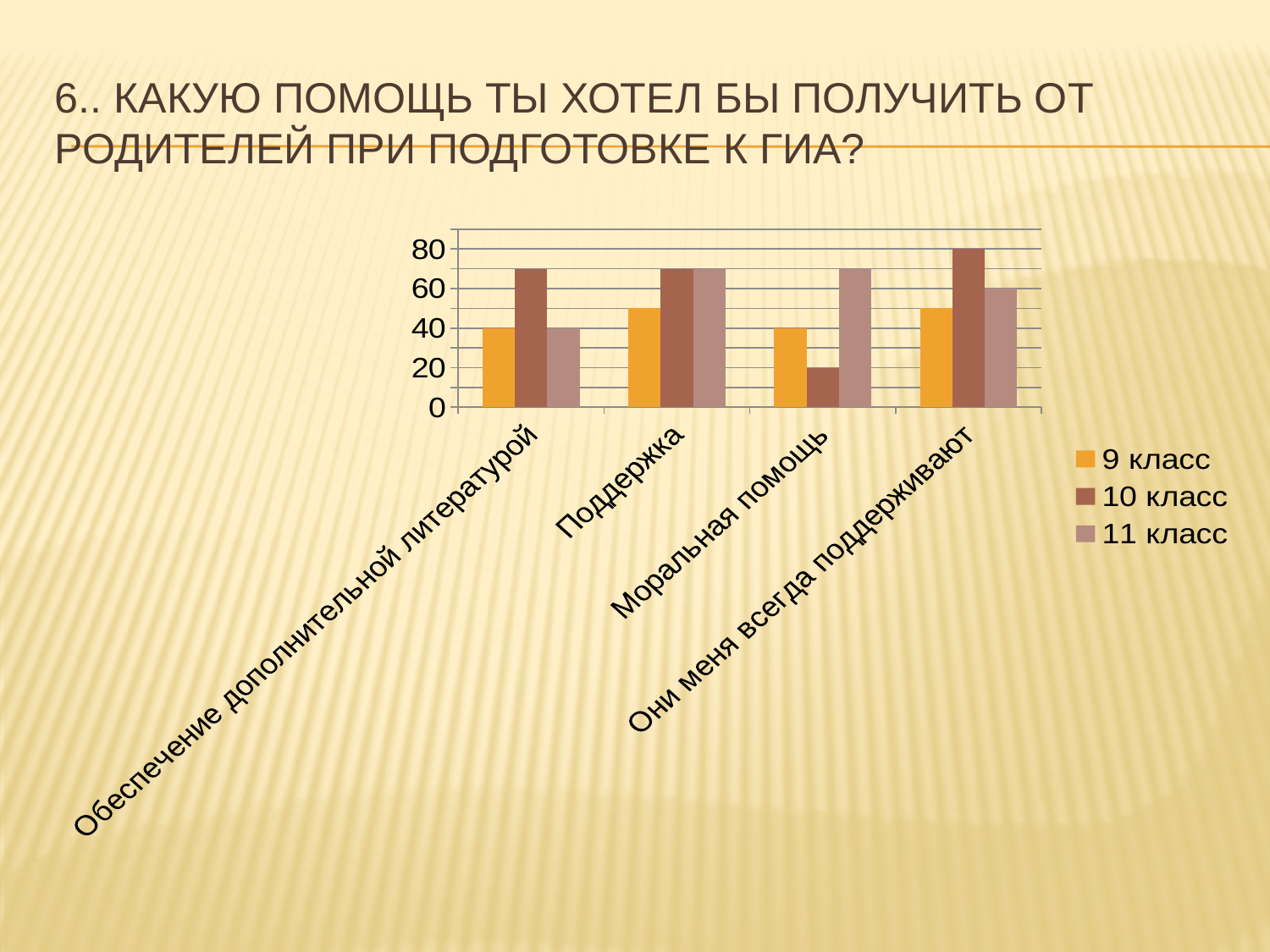

# 6.. Какую помощь ты хотел бы получить от родителей при подготовке к ГИА?

### Chart

| Category | 9 класс | 10 класс | 11 класс |
|---|---|---|---|
| Обеспечение дополнительной литературой | 40.0 | 70.0 | 40.0 |
| Поддержка | 50.0 | 70.0 | 70.0 |
| Моральная помощь | 40.0 | 20.0 | 70.0 |
| Они меня всегда поддерживают | 50.0 | 80.0 | 60.0 |